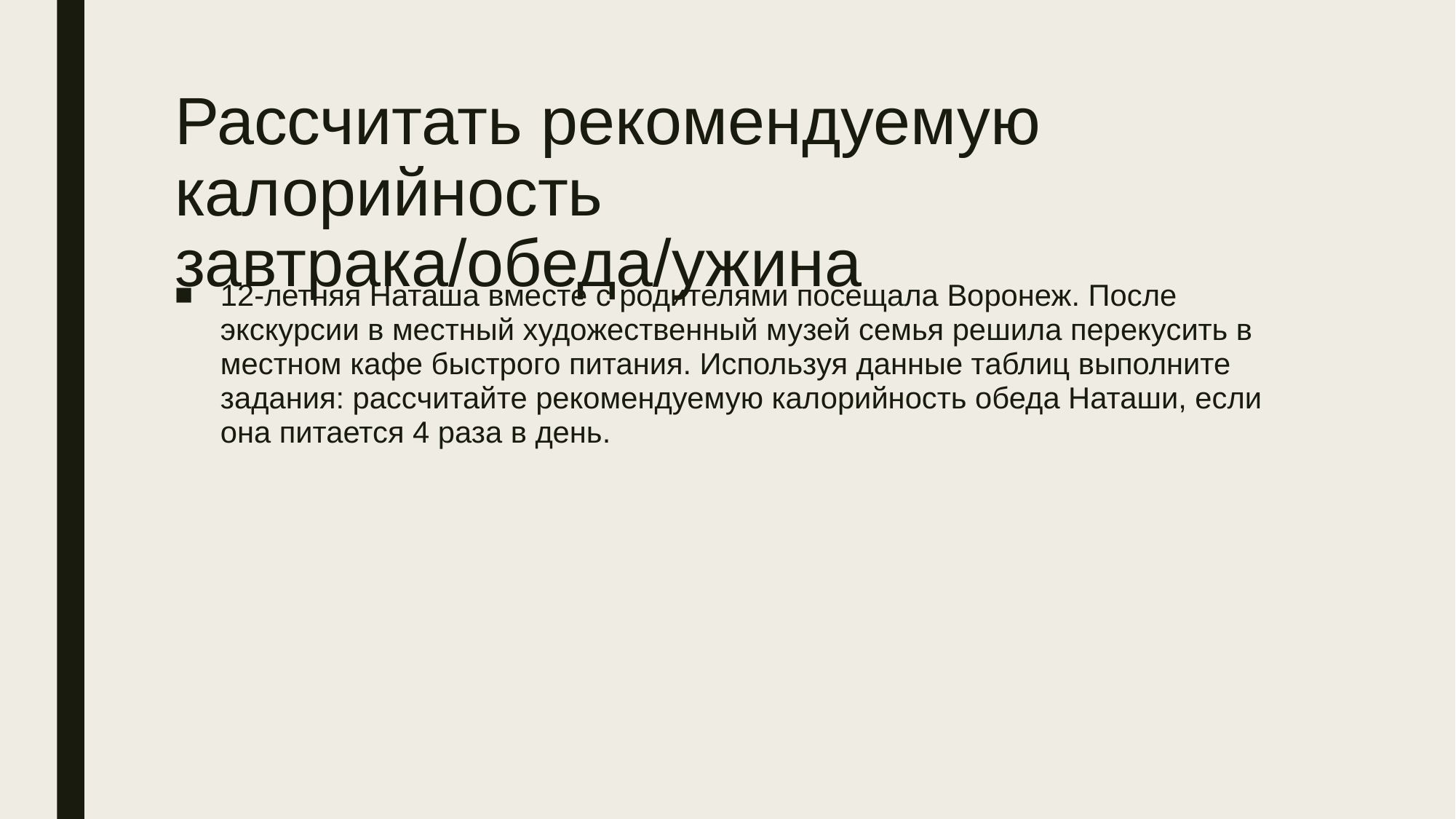

# Рассчитать рекомендуемую калорийность завтрака/обеда/ужина
12-летняя Наташа вместе с родителями посещала Воронеж. После экскурсии в местный художественный музей семья решила перекусить в местном кафе быстрого питания. Используя данные таблиц выполните задания: рассчитайте рекомендуемую калорийность обеда Наташи, если она питается 4 раза в день.